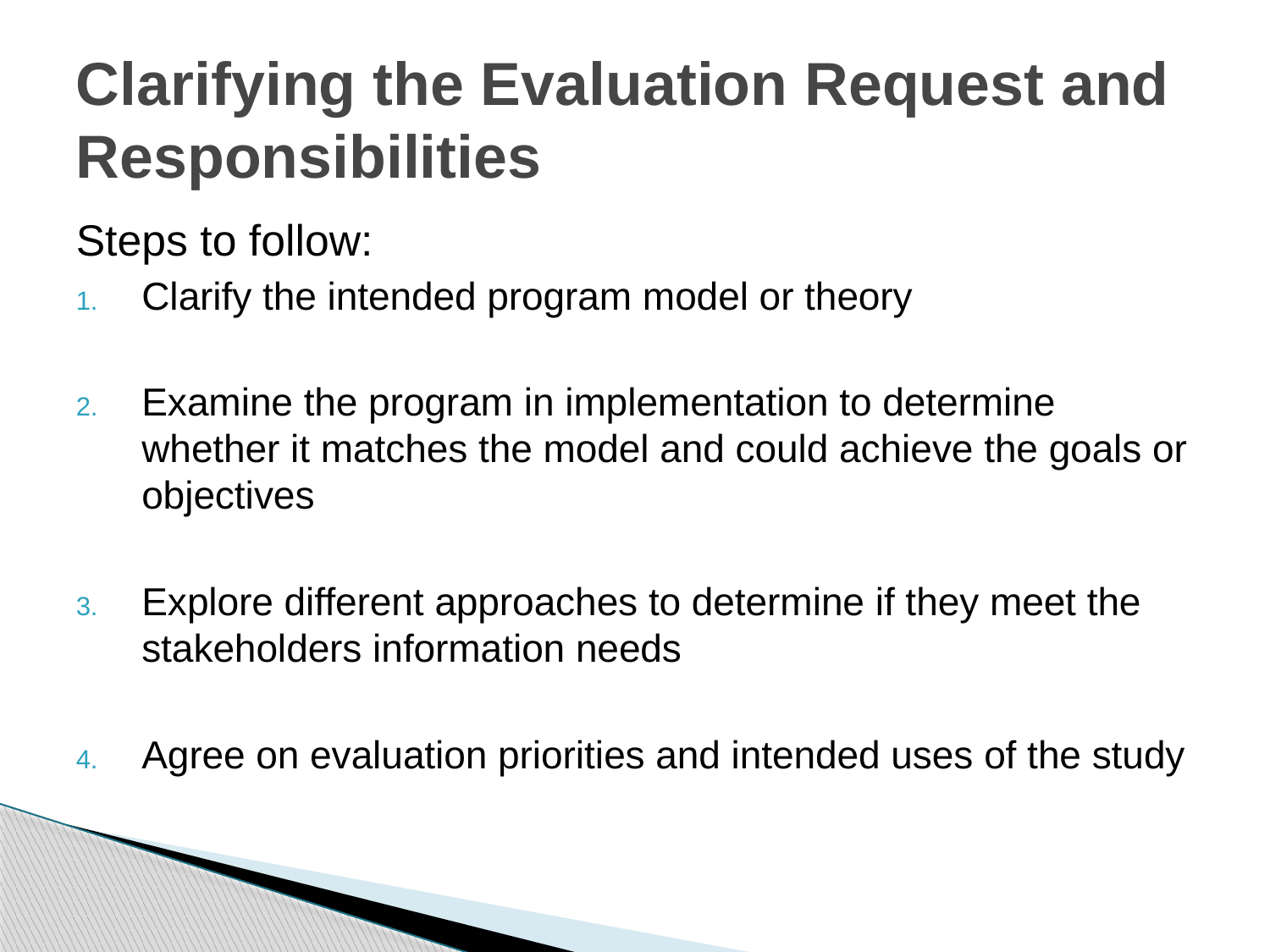

# Clarifying the Evaluation Request and Responsibilities
Steps to follow:
Clarify the intended program model or theory

Examine the program in implementation to determine whether it matches the model and could achieve the goals or objectives

Explore different approaches to determine if they meet the stakeholders information needs

Agree on evaluation priorities and intended uses of the study